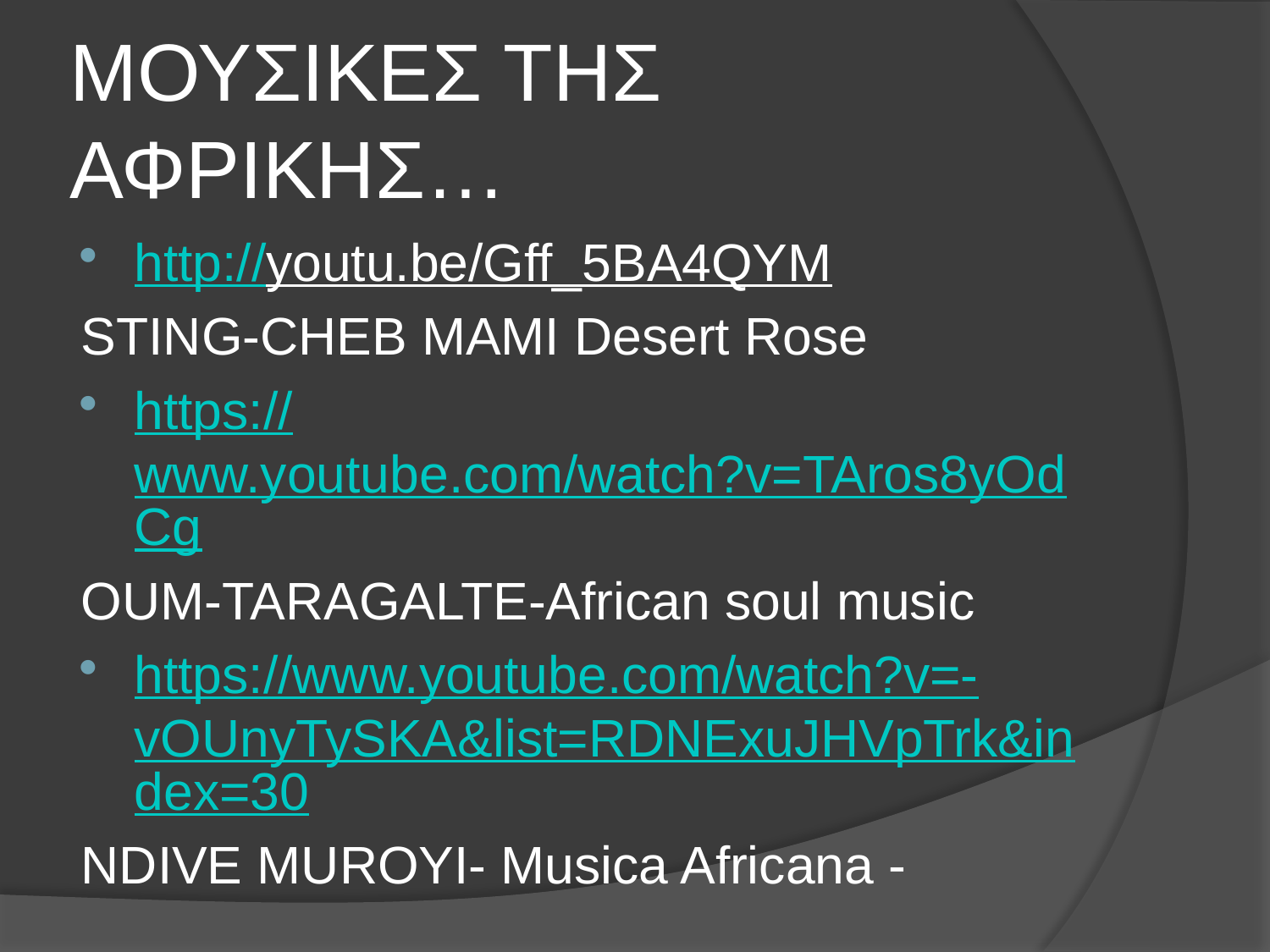

# ΜΟΥΣΙΚΕΣ ΤΗΣ ΑΦΡΙΚΗΣ…
http://youtu.be/Gff_5BA4QYM
STING-CHEB MAMI Desert Rose
https://www.youtube.com/watch?v=TAros8yOdCg
OUM-TARAGALTE-African soul music
https://www.youtube.com/watch?v=-vOUnyTySKA&list=RDNExuJHVpTrk&index=30
NDIVE MUROYI- Musica Africana -